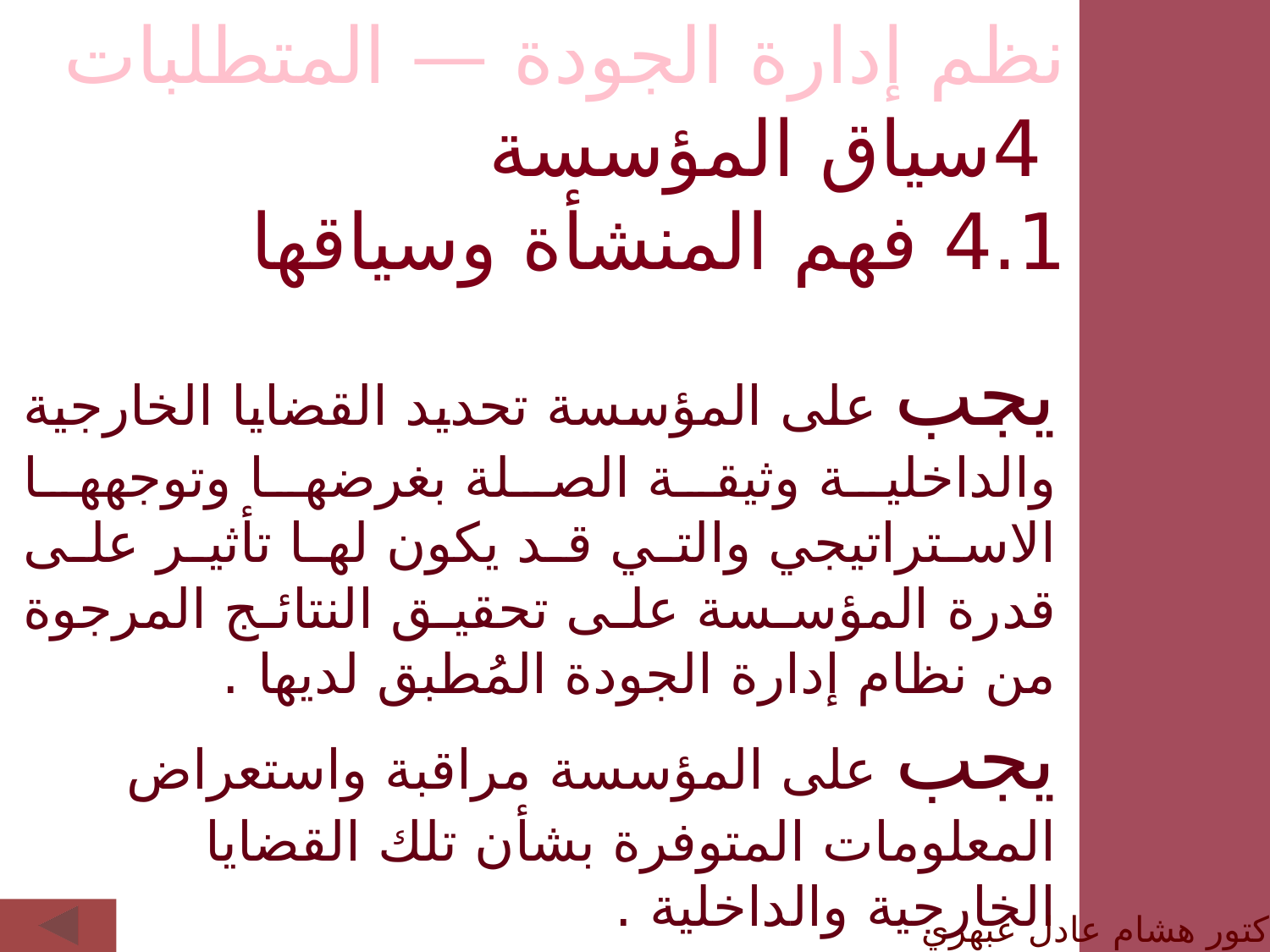

نظم إدارة الجودة — المتطلبات
 4سياق المؤسسة
4.1 فهم المنشأة وسياقها

يجب على المؤسسة تحديد القضايا الخارجية والداخلية وثيقة الصلة بغرضها وتوجهها الاستراتيجي والتي قد يكون لها تأثير على قدرة المؤسسة على تحقيق النتائج المرجوة من نظام إدارة الجودة المُطبق لديها .
يجب على المؤسسة مراقبة واستعراض المعلومات المتوفرة بشأن تلك القضايا الخارجية والداخلية .

الدكتور هشام عادل عبهري